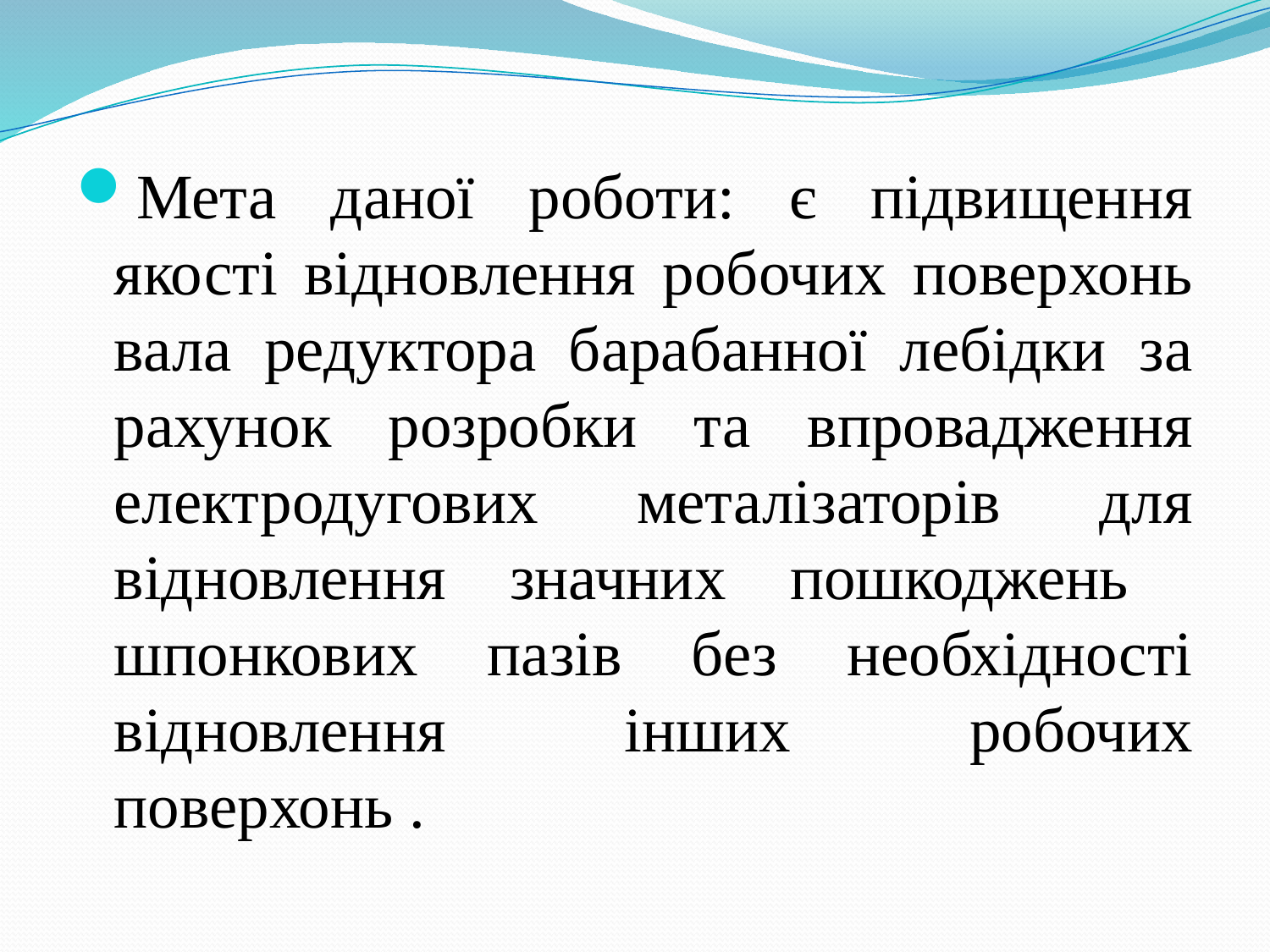

Мета даної роботи: є підвищення якості відновлення робочих поверхонь вала редуктора барабанної лебідки за рахунок розробки та впровадження електродугових металізаторів для відновлення значних пошкоджень  шпонкових пазів без необхідності відновлення інших робочих поверхонь .